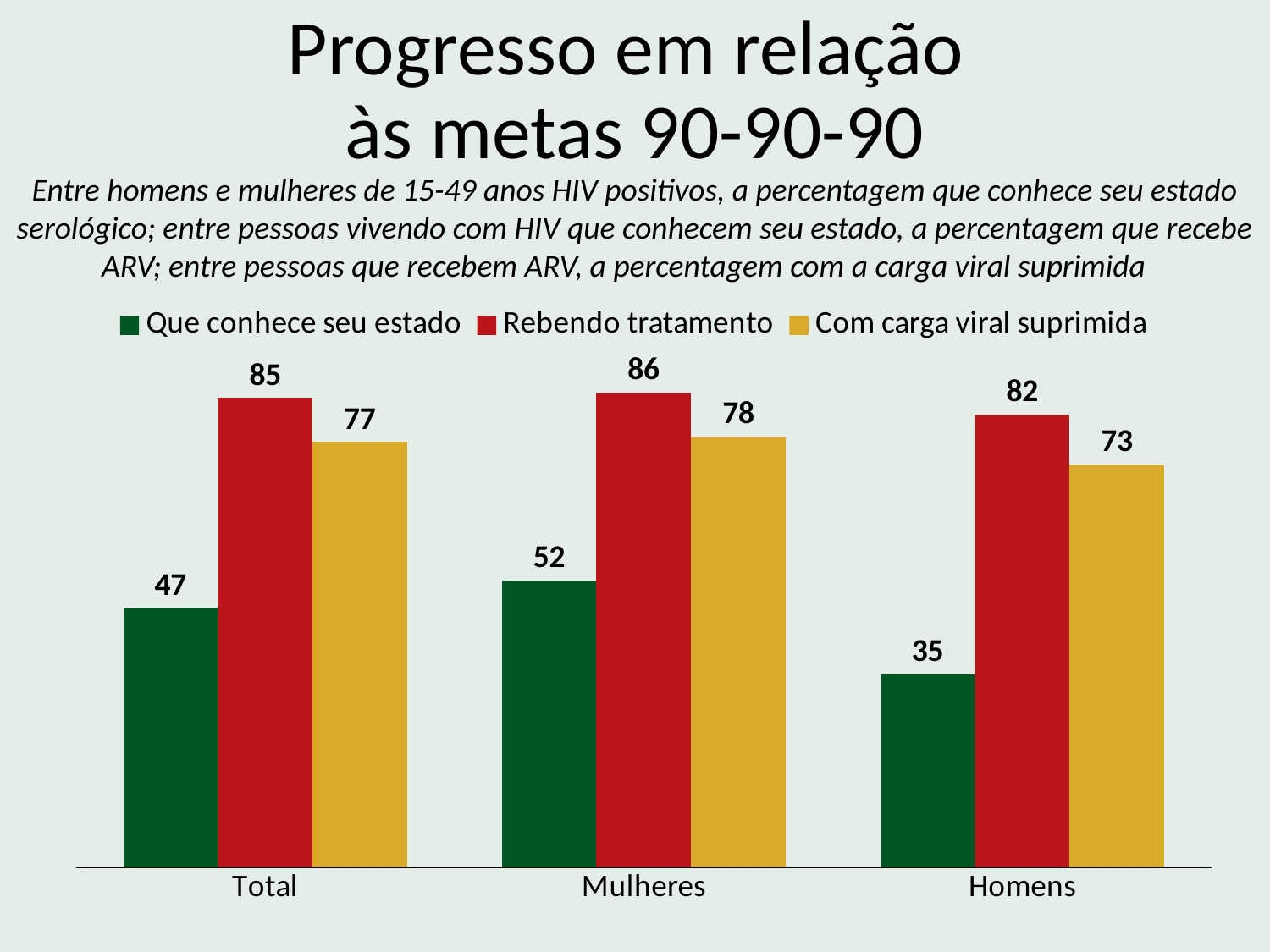

Progresso em relação
às metas 90-90-90
Entre homens e mulheres de 15-49 anos HIV positivos, a percentagem que conhece seu estado serológico; entre pessoas vivendo com HIV que conhecem seu estado, a percentagem que recebe ARV; entre pessoas que recebem ARV, a percentagem com a carga viral suprimida

### Chart

| Category | Que conhece seu estado | Rebendo tratamento | Com carga viral suprimida |
|---|---|---|---|
| Total | 47.0 | 85.0 | 77.0 |
| Mulheres | 52.0 | 86.0 | 78.0 |
| Homens | 35.0 | 82.0 | 73.0 |